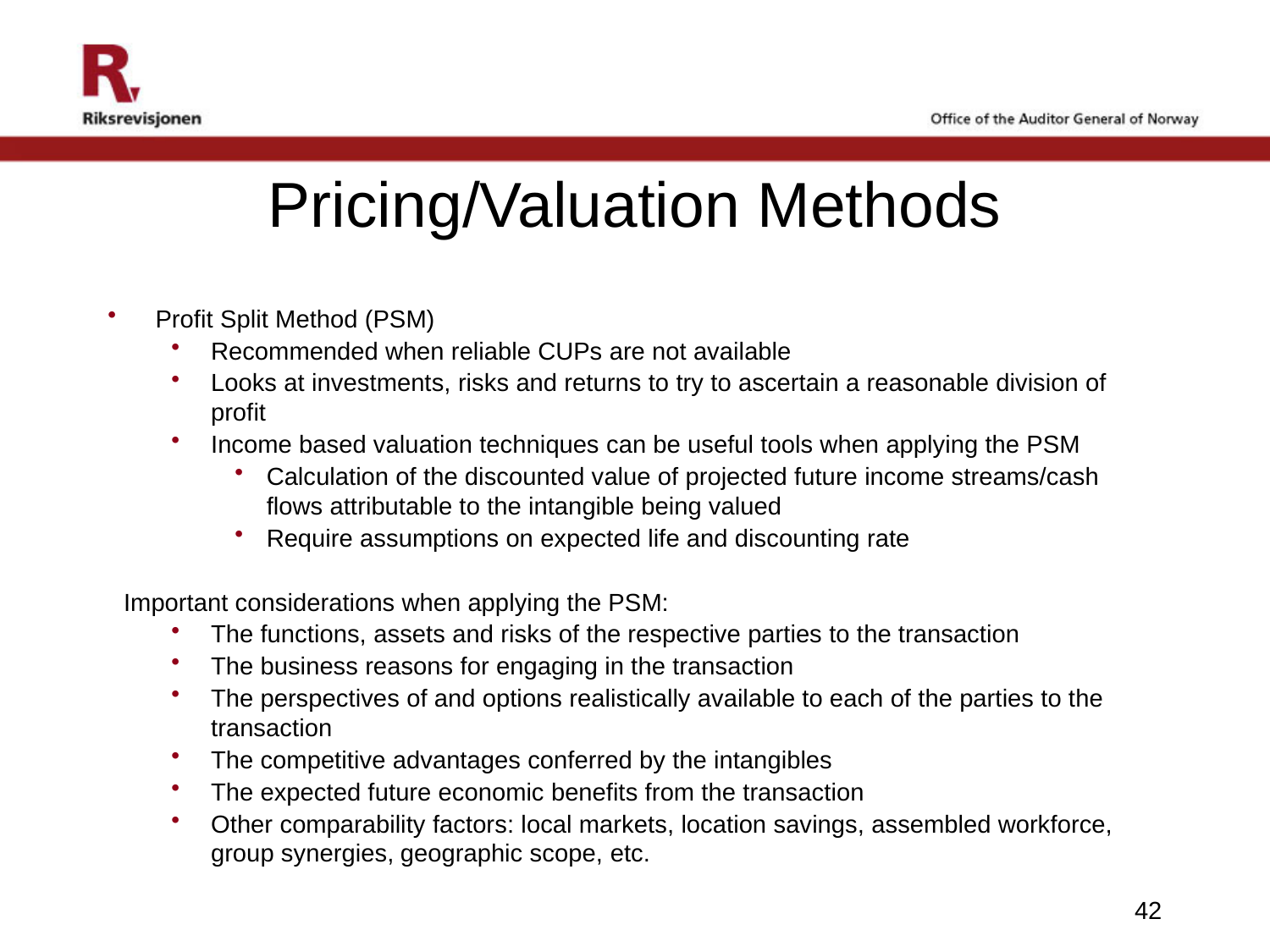

# Pricing/Valuation Methods
Profit Split Method (PSM)
Recommended when reliable CUPs are not available
Looks at investments, risks and returns to try to ascertain a reasonable division of profit
Income based valuation techniques can be useful tools when applying the PSM
Calculation of the discounted value of projected future income streams/cash flows attributable to the intangible being valued
Require assumptions on expected life and discounting rate

Important considerations when applying the PSM:
The functions, assets and risks of the respective parties to the transaction
The business reasons for engaging in the transaction
The perspectives of and options realistically available to each of the parties to the transaction
The competitive advantages conferred by the intangibles
The expected future economic benefits from the transaction
Other comparability factors: local markets, location savings, assembled workforce, group synergies, geographic scope, etc.

42